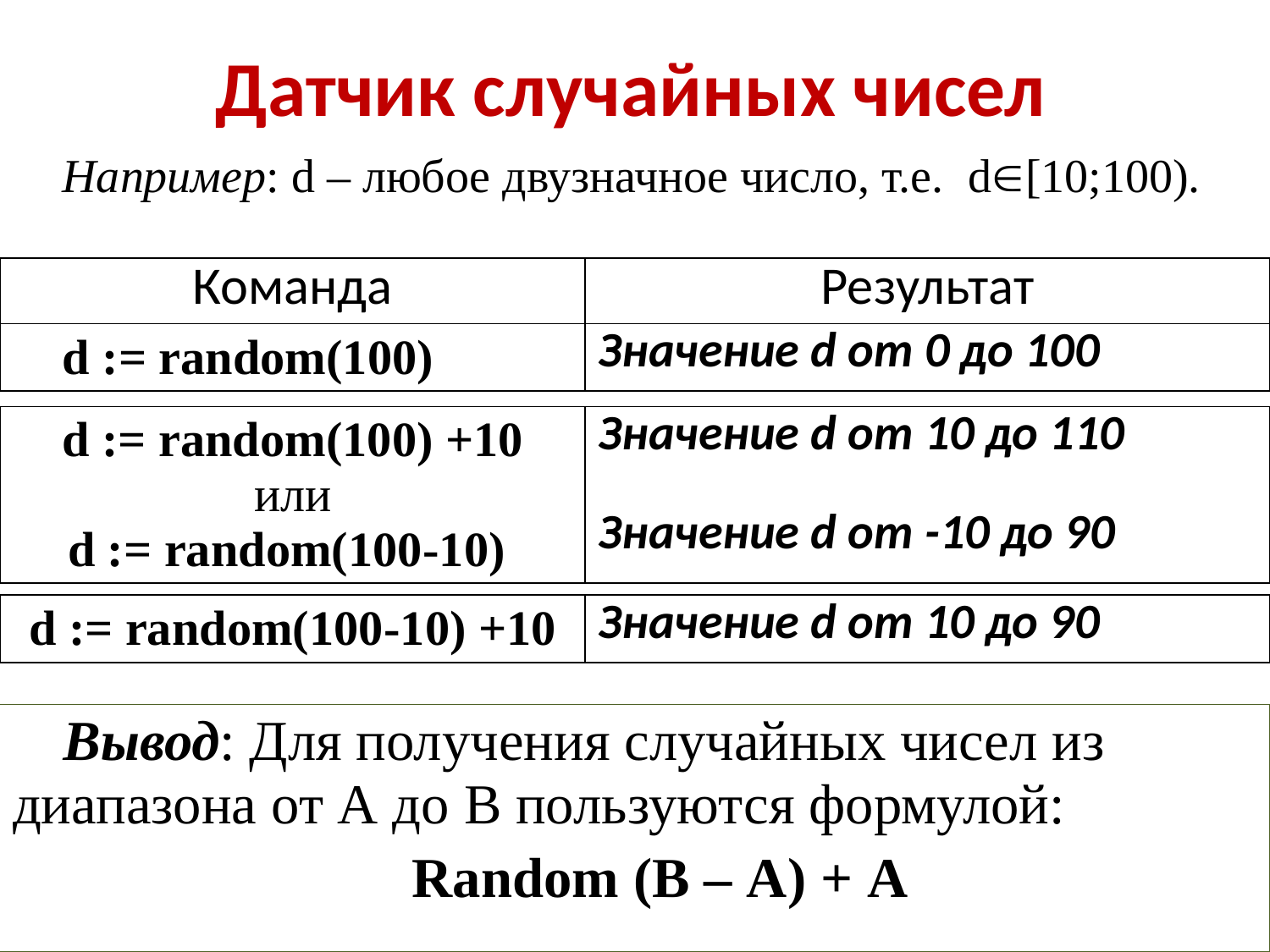

# Датчик случайных чисел
Например: d – любое двузначное число, т.е.  d∈[10;100).

| Команда | Результат |
| --- | --- |
| d := random(100) | Значение d от 0 до 100 |
| d := random(100) +10 или d := random(100-10) | Значение d от 10 до 110 Значение d от -10 до 90 |
| --- | --- |
| d := random(100-10) +10 | Значение d от 10 до 90 |
| --- | --- |
Вывод: Для получения случайных чисел из диапазона от А до В пользуются формулой:
Random (В – А) + А